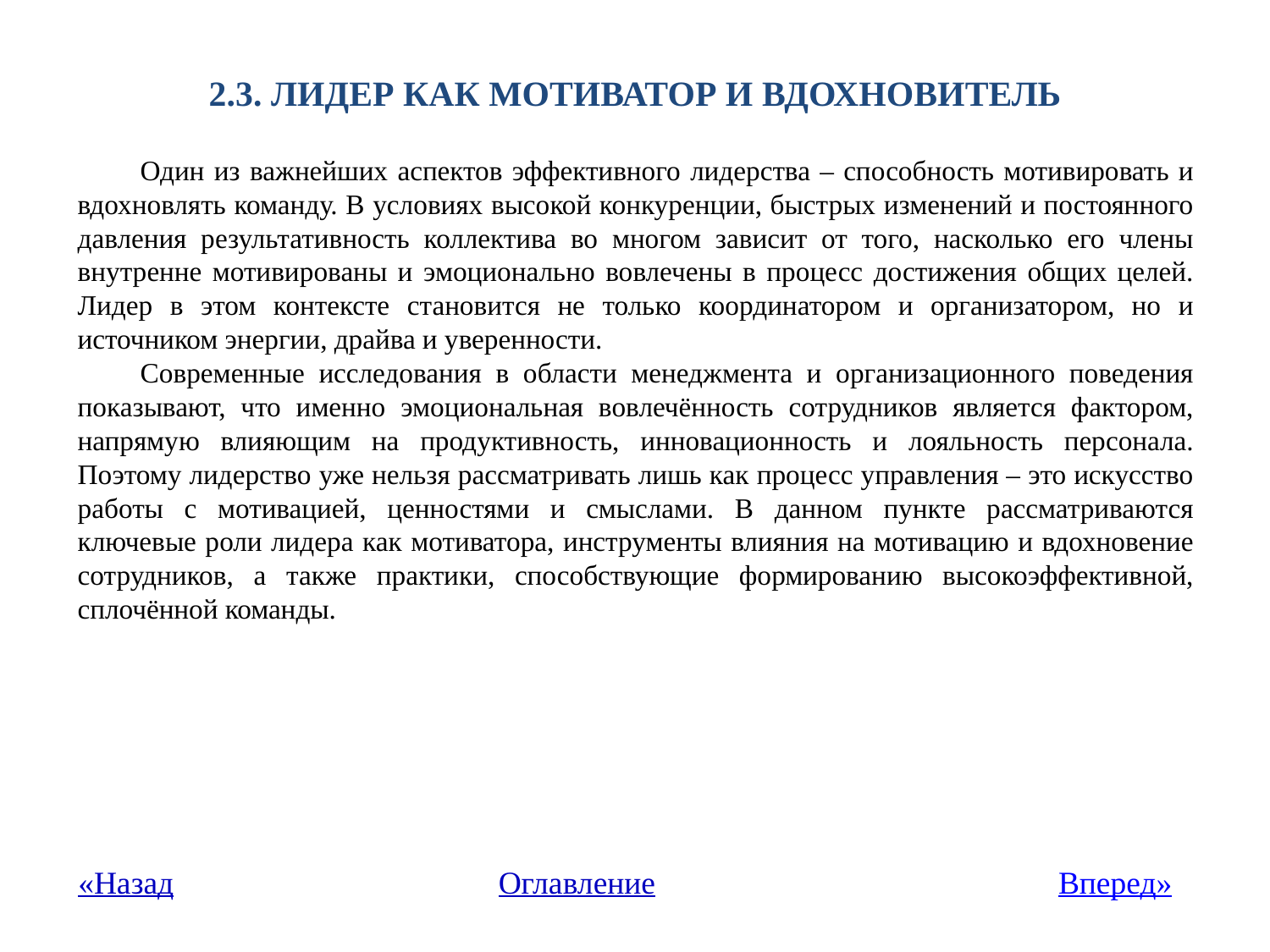

# 2.3. ЛИДЕР КАК МОТИВАТОР И ВДОХНОВИТЕЛЬ
Один из важнейших аспектов эффективного лидерства – способность мотивировать и вдохновлять команду. В условиях высокой конкуренции, быстрых изменений и постоянного давления результативность коллектива во многом зависит от того, насколько его члены внутренне мотивированы и эмоционально вовлечены в процесс достижения общих целей. Лидер в этом контексте становится не только координатором и организатором, но и источником энергии, драйва и уверенности.
Современные исследования в области менеджмента и организационного поведения показывают, что именно эмоциональная вовлечённость сотрудников является фактором, напрямую влияющим на продуктивность, инновационность и лояльность персонала. Поэтому лидерство уже нельзя рассматривать лишь как процесс управления – это искусство работы с мотивацией, ценностями и смыслами. В данном пункте рассматриваются ключевые роли лидера как мотиватора, инструменты влияния на мотивацию и вдохновение сотрудников, а также практики, способствующие формированию высокоэффективной, сплочённой команды.

«Назад
Оглавление
Вперед»